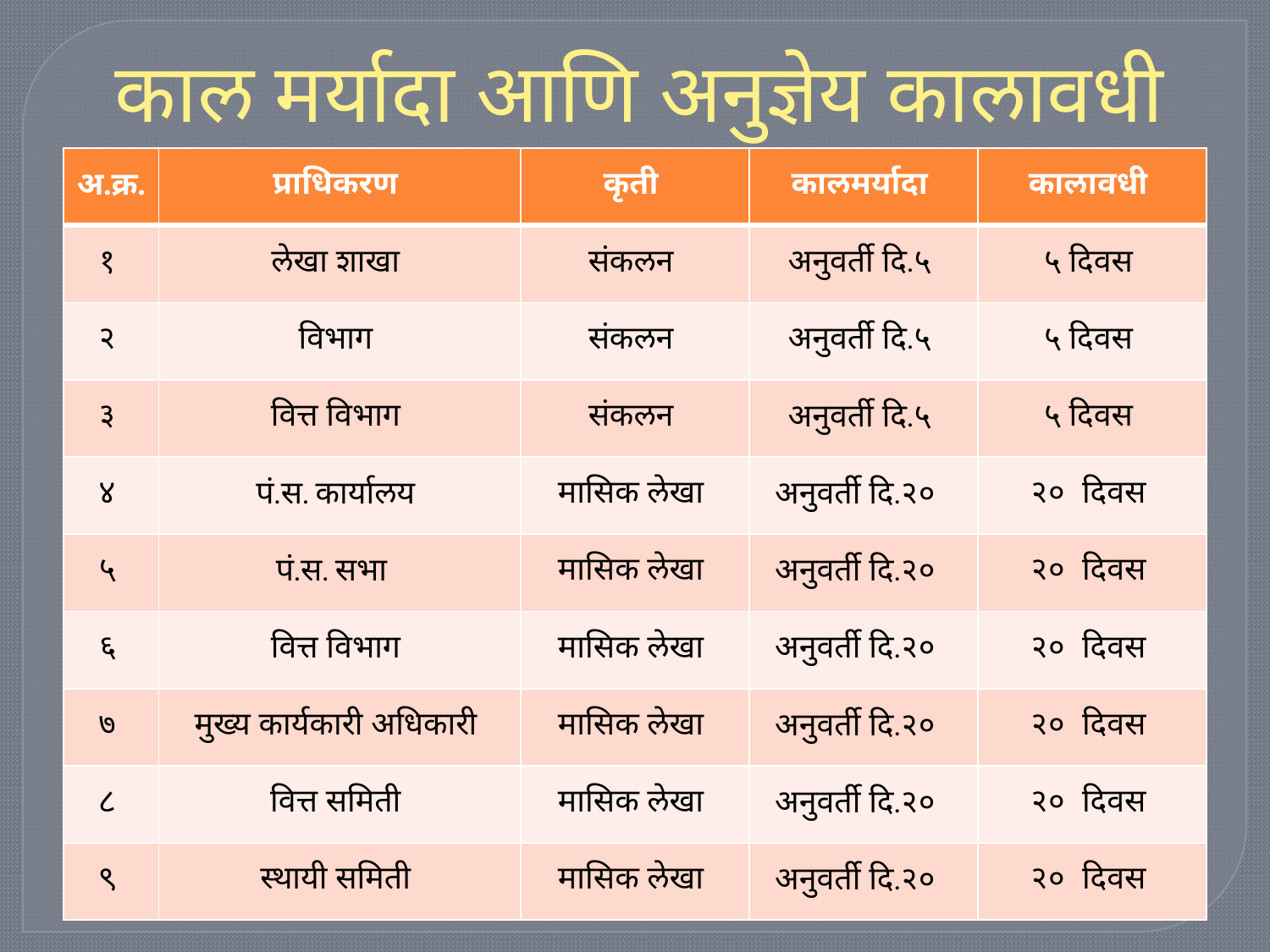

# काल मर्यादा आणि अनुज्ञेय कालावधी
| अ.क्र. | प्राधिकरण | कृती | कालमर्यादा | कालावधी |
| --- | --- | --- | --- | --- |
| १ | लेखा शाखा | संकलन | अनुवर्ती दि.५ | ५ दिवस |
| २ | विभाग | संकलन | अनुवर्ती दि.५ | ५ दिवस |
| ३ | वित्त विभाग | संकलन | अनुवर्ती दि.५ | ५ दिवस |
| ४ | पं.स. कार्यालय | मासिक लेखा | अनुवर्ती दि.२० | २० दिवस |
| ५ | पं.स. सभा | मासिक लेखा | अनुवर्ती दि.२० | २० दिवस |
| ६ | वित्त विभाग | मासिक लेखा | अनुवर्ती दि.२० | २० दिवस |
| ७ | मुख्य कार्यकारी अधिकारी | मासिक लेखा | अनुवर्ती दि.२० | २० दिवस |
| ८ | वित्त समिती | मासिक लेखा | अनुवर्ती दि.२० | २० दिवस |
| ९ | स्थायी समिती | मासिक लेखा | अनुवर्ती दि.२० | २० दिवस |